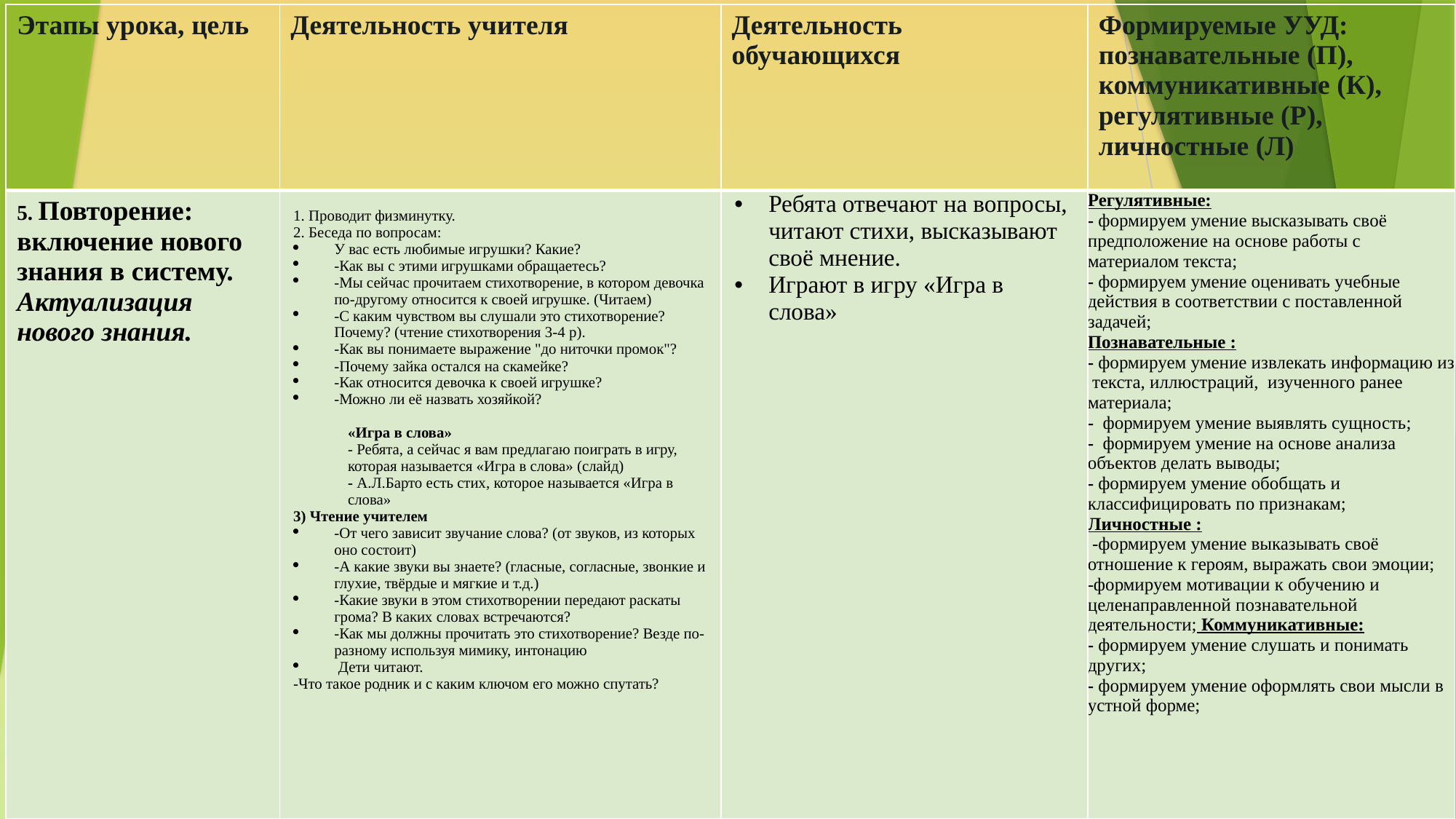

| Этапы урока, цель | Деятельность учителя | Деятельность обучающихся | Формируемые УУД: познавательные (П), коммуникативные (К), регулятивные (Р), личностные (Л) |
| --- | --- | --- | --- |
| 5. Повторение: включение нового знания в систему. Актуализация нового знания. | 1. Проводит физминутку. 2. Беседа по вопросам: У вас есть любимые игрушки? Какие? -Как вы с этими игрушками обращаетесь? -Мы сейчас прочитаем стихотворение, в котором девочка по-другому относится к своей игрушке. (Читаем) -С каким чувством вы слушали это стихотворение? Почему? (чтение стихотворения 3-4 р). -Как вы понимаете выражение "до ниточки промок"? -Почему зайка остался на скамейке? -Как относится девочка к своей игрушке? -Можно ли её назвать хозяйкой?   «Игра в слова» - Ребята, а сейчас я вам предлагаю поиграть в игру, которая называется «Игра в слова» (слайд) - А.Л.Барто есть стих, которое называется «Игра в слова» 3) Чтение учителем -От чего зависит звучание слова? (от звуков, из которых оно состоит) -А какие звуки вы знаете? (гласные, согласные, звонкие и глухие, твёрдые и мягкие и т.д.) -Какие звуки в этом стихотворении передают раскаты грома? В каких словах встречаются? -Как мы должны прочитать это стихотворение? Везде по-разному используя мимику, интонацию Дети читают. -Что такое родник и с каким ключом его можно спутать? | Ребята отвечают на вопросы, читают стихи, высказывают своё мнение. Играют в игру «Игра в слова» | Регулятивные: - формируем умение высказывать своё предположение на основе работы с материалом текста; - формируем умение оценивать учебные действия в соответствии с поставленной задачей; Познавательные : - формируем умение извлекать информацию из текста, иллюстраций, изученного ранее материала; - формируем умение выявлять сущность; - формируем умение на основе анализа объектов делать выводы; - формируем умение обобщать и классифицировать по признакам; Личностные : -формируем умение выказывать своё отношение к героям, выражать свои эмоции; -формируем мотивации к обучению и целенаправленной познавательной деятельности; Коммуникативные: - формируем умение слушать и понимать других; - формируем умение оформлять свои мысли в устной форме; |